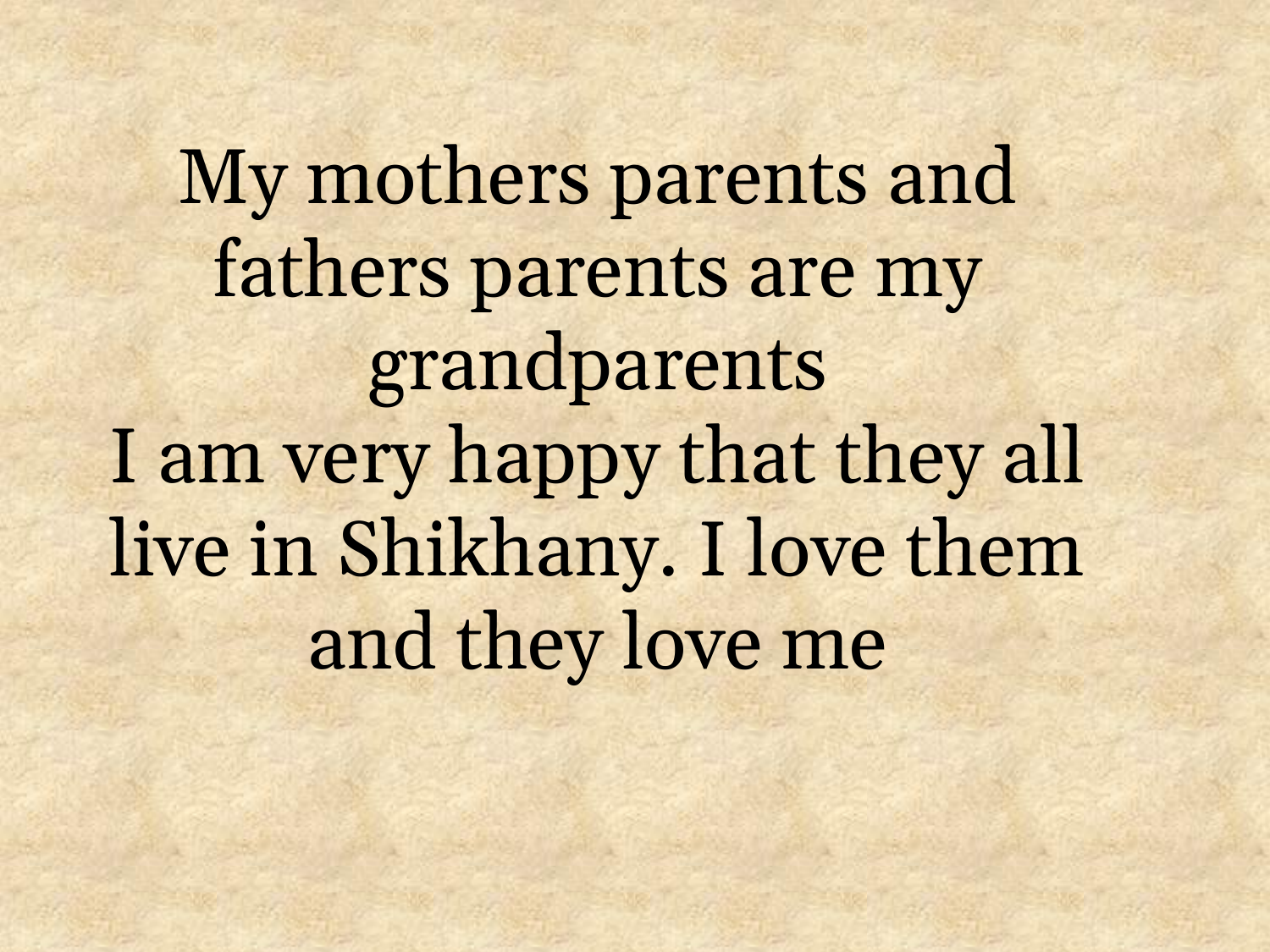

# My mothers parents and fathers parents are my grandparents I am very happy that they all live in Shikhany. I love them and they love me